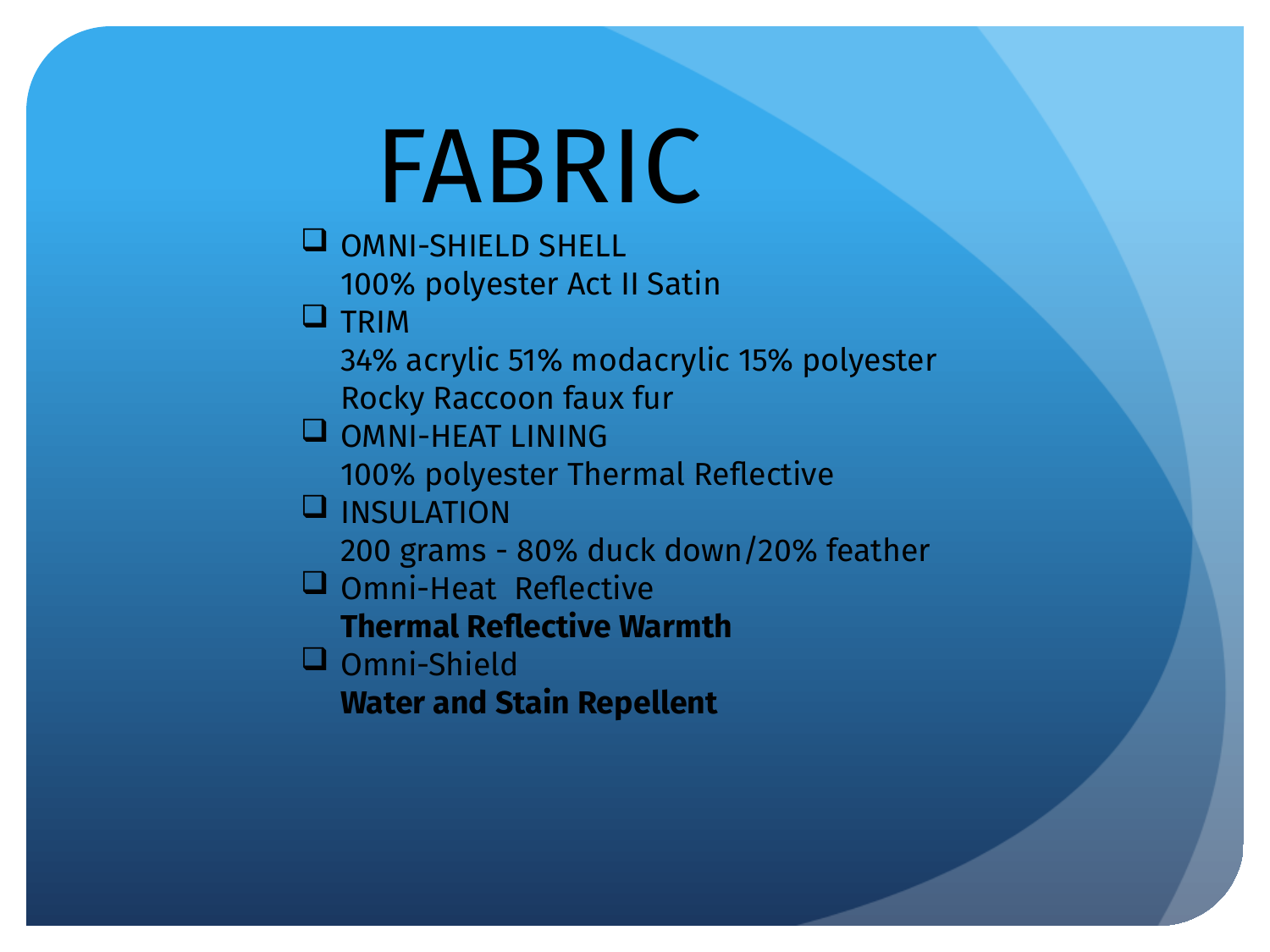

FABRIC

OMNI-SHIELD SHELL
100% polyester Act II Satin
TRIM
34% acrylic 51% modacrylic 15% polyester Rocky Raccoon faux fur
OMNI-HEAT LINING
100% polyester Thermal Reflective
INSULATION
200 grams - 80% duck down/20% feather
Omni-Heat  Reflective
Thermal Reflective Warmth
Omni-Shield
Water and Stain Repellent